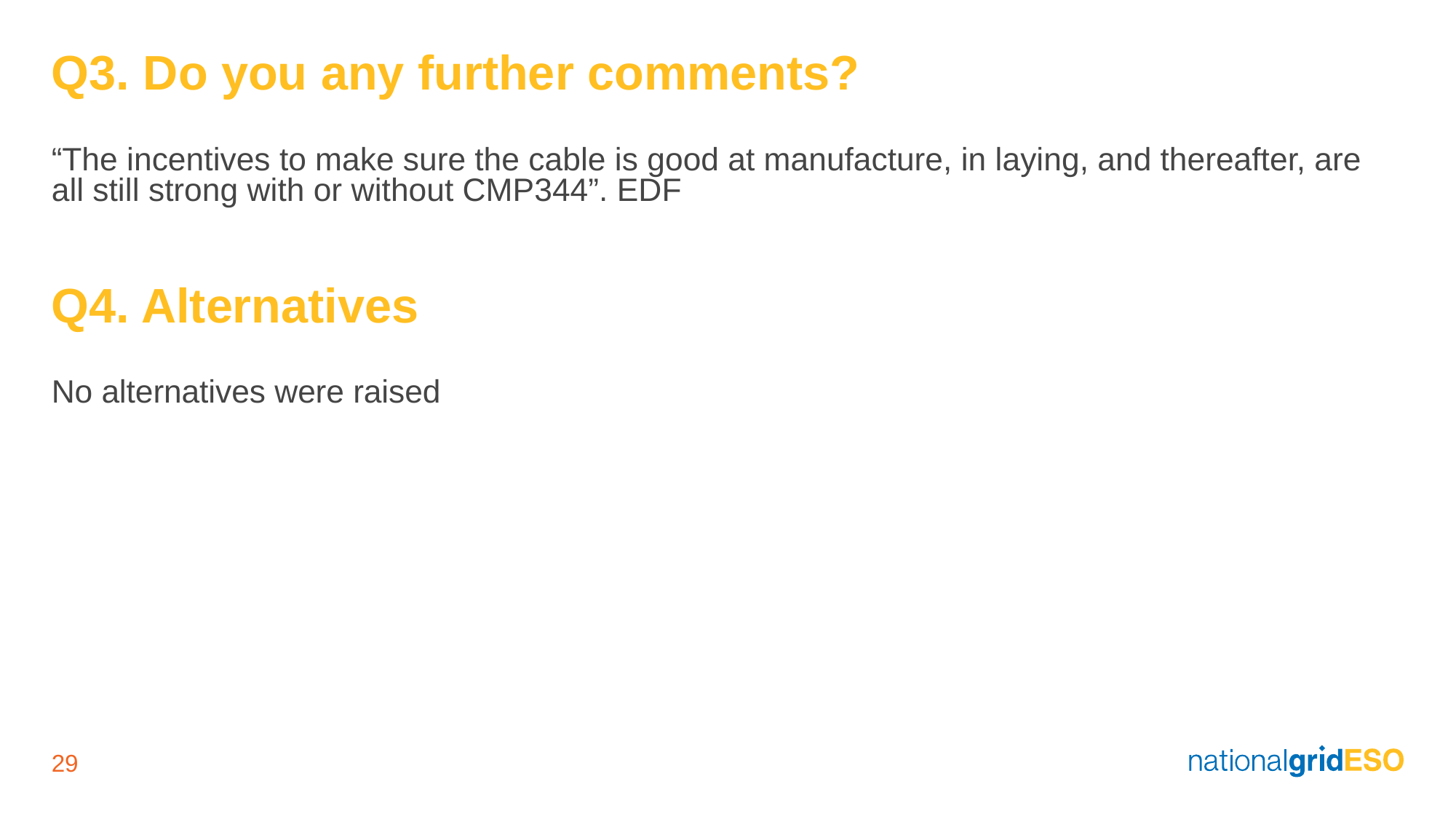

# Q3. Do you any further comments? “The incentives to make sure the cable is good at manufacture, in laying, and thereafter, are all still strong with or without CMP344”. EDF Q4. Alternatives No alternatives were raised